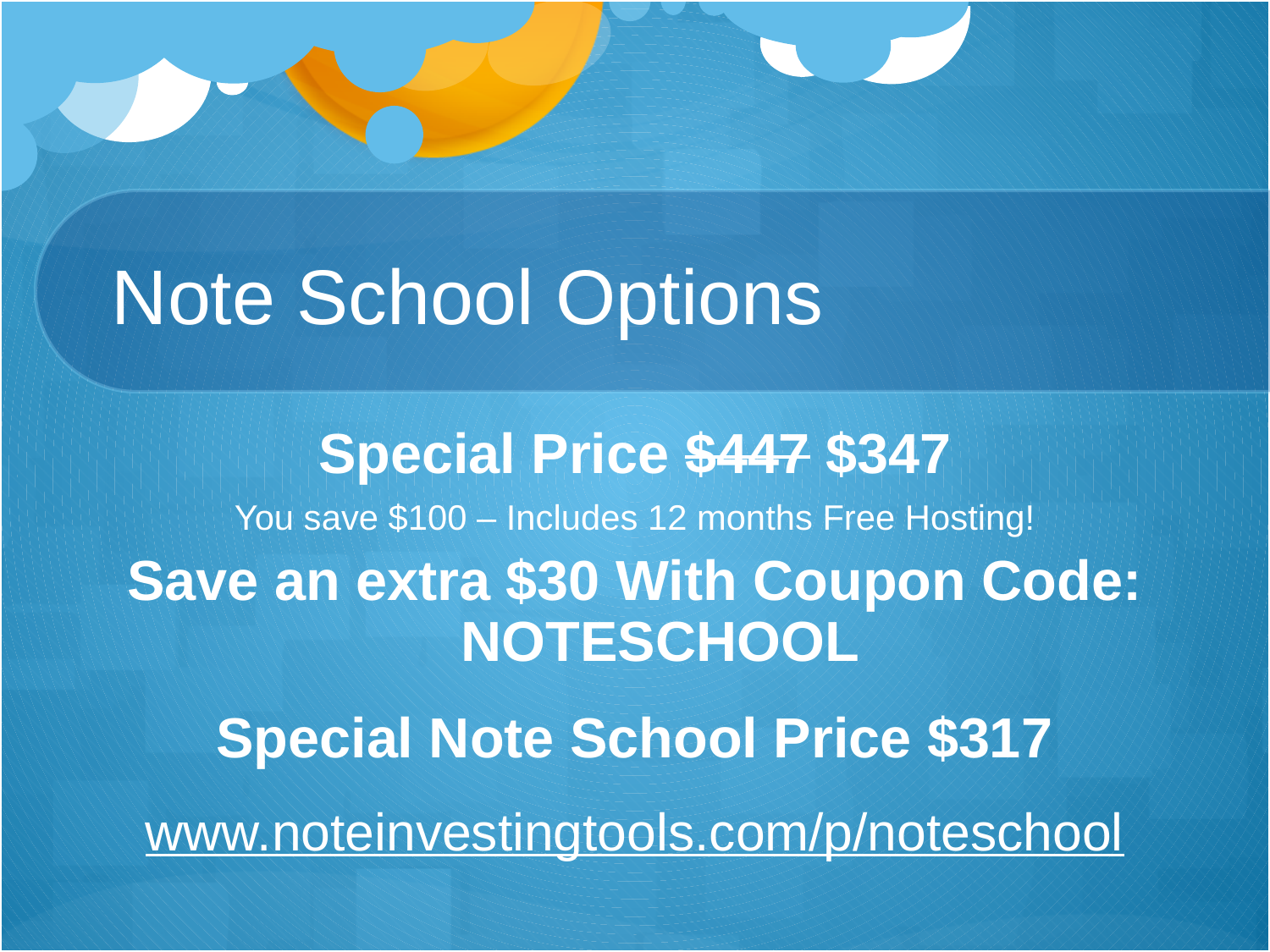

# Note School Options
Special Price $447 $347
You save $100 – Includes 12 months Free Hosting!
Save an extra $30 With Coupon Code: NOTESCHOOL
Special Note School Price $317
www.noteinvestingtools.com/p/noteschool